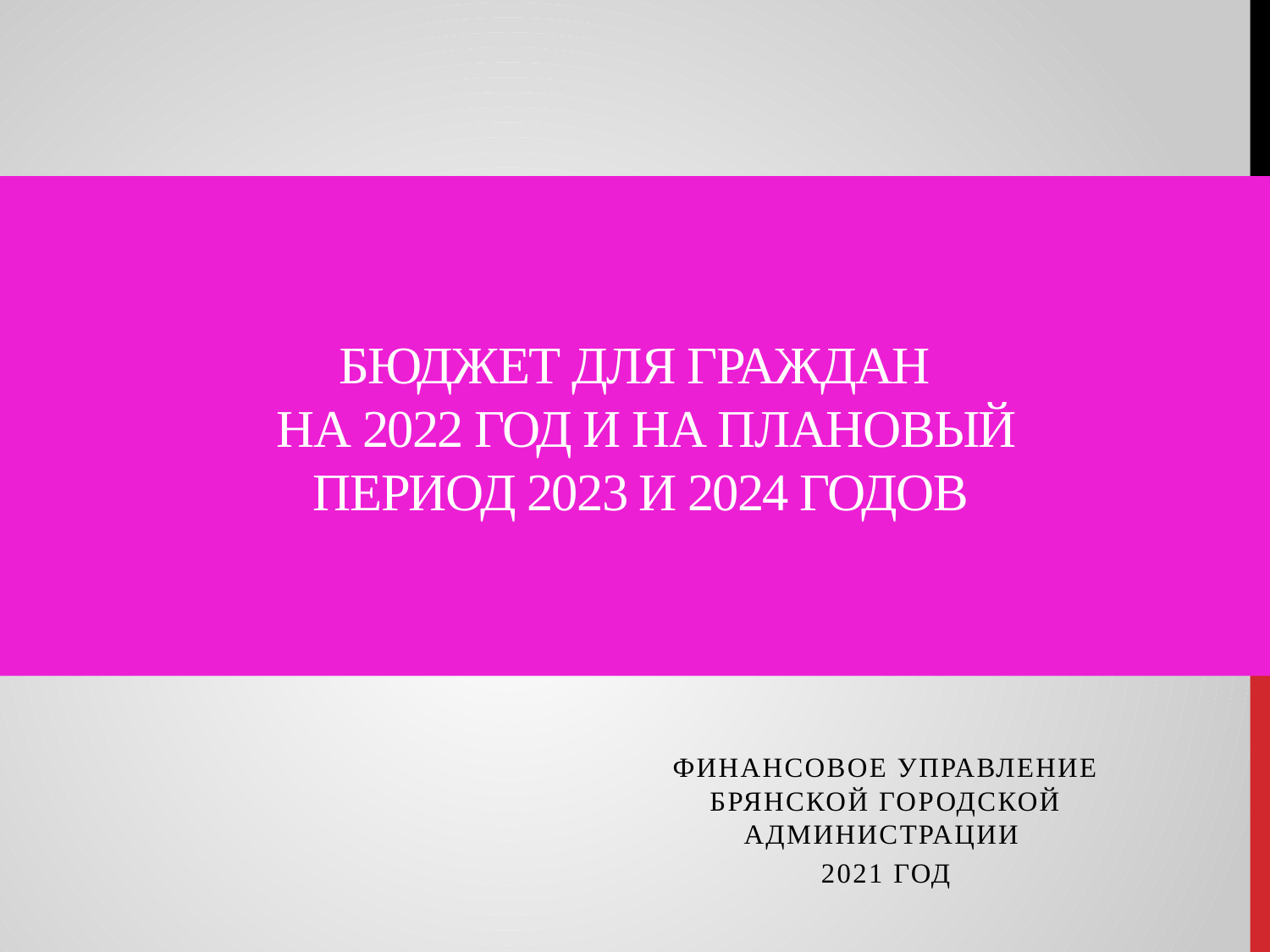

# БЮДЖЕТ ДЛЯ ГРАЖДАН НА 2022 ГОД И НА ПЛАНОВЫЙ ПЕРИОД 2023 И 2024 ГОДОВ
Финансовое управление Брянской городской администрации
2021 год